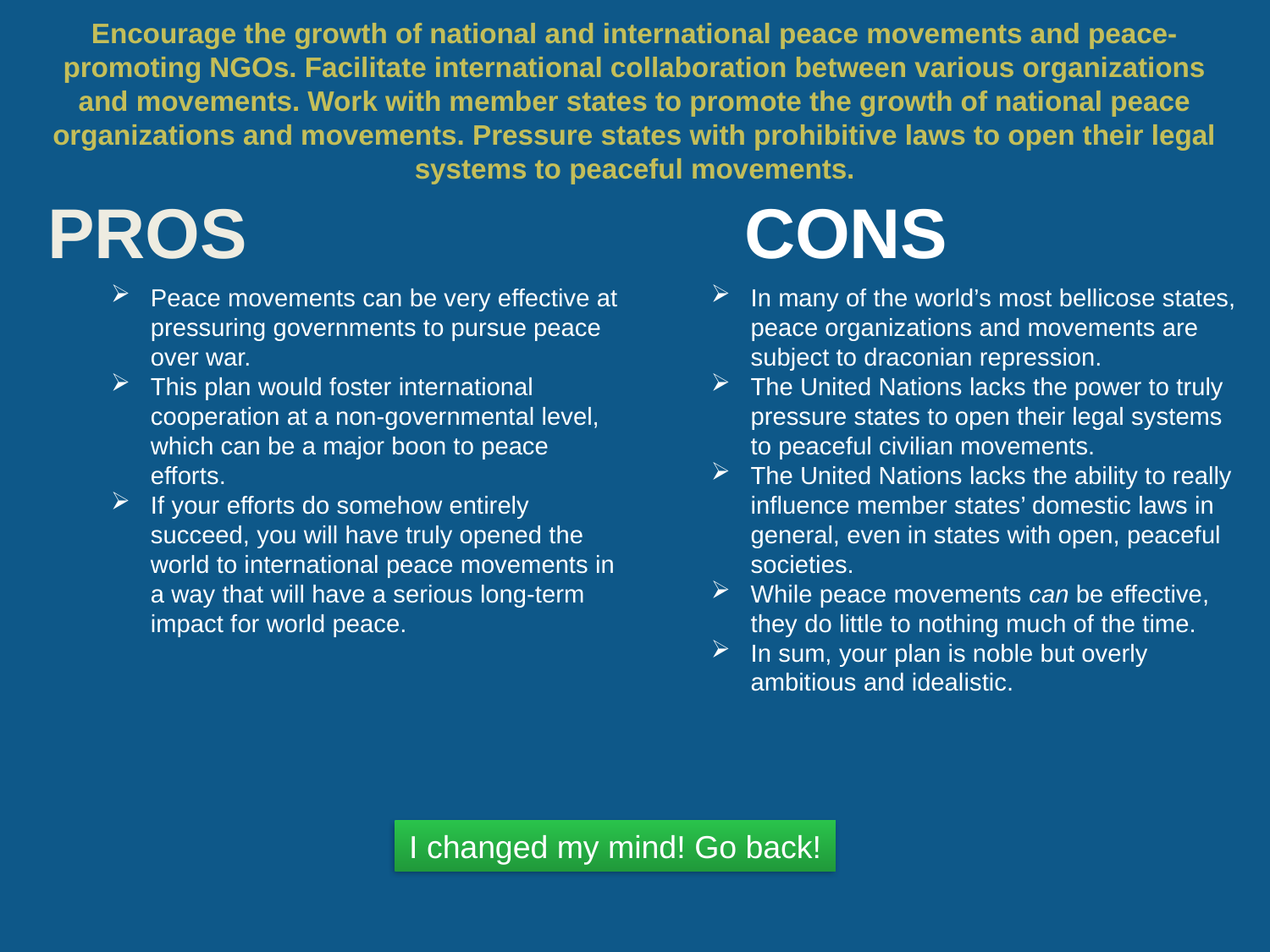

# Encourage the growth of national and international peace movements and peace-promoting NGOs. Facilitate international collaboration between various organizations and movements. Work with member states to promote the growth of national peace organizations and movements. Pressure states with prohibitive laws to open their legal systems to peaceful movements.
In many of the world’s most bellicose states, peace organizations and movements are subject to draconian repression.
The United Nations lacks the power to truly pressure states to open their legal systems to peaceful civilian movements.
The United Nations lacks the ability to really influence member states’ domestic laws in general, even in states with open, peaceful societies.
While peace movements can be effective, they do little to nothing much of the time.
In sum, your plan is noble but overly ambitious and idealistic.
Peace movements can be very effective at pressuring governments to pursue peace over war.
This plan would foster international cooperation at a non-governmental level, which can be a major boon to peace efforts.
If your efforts do somehow entirely succeed, you will have truly opened the world to international peace movements in a way that will have a serious long-term impact for world peace.